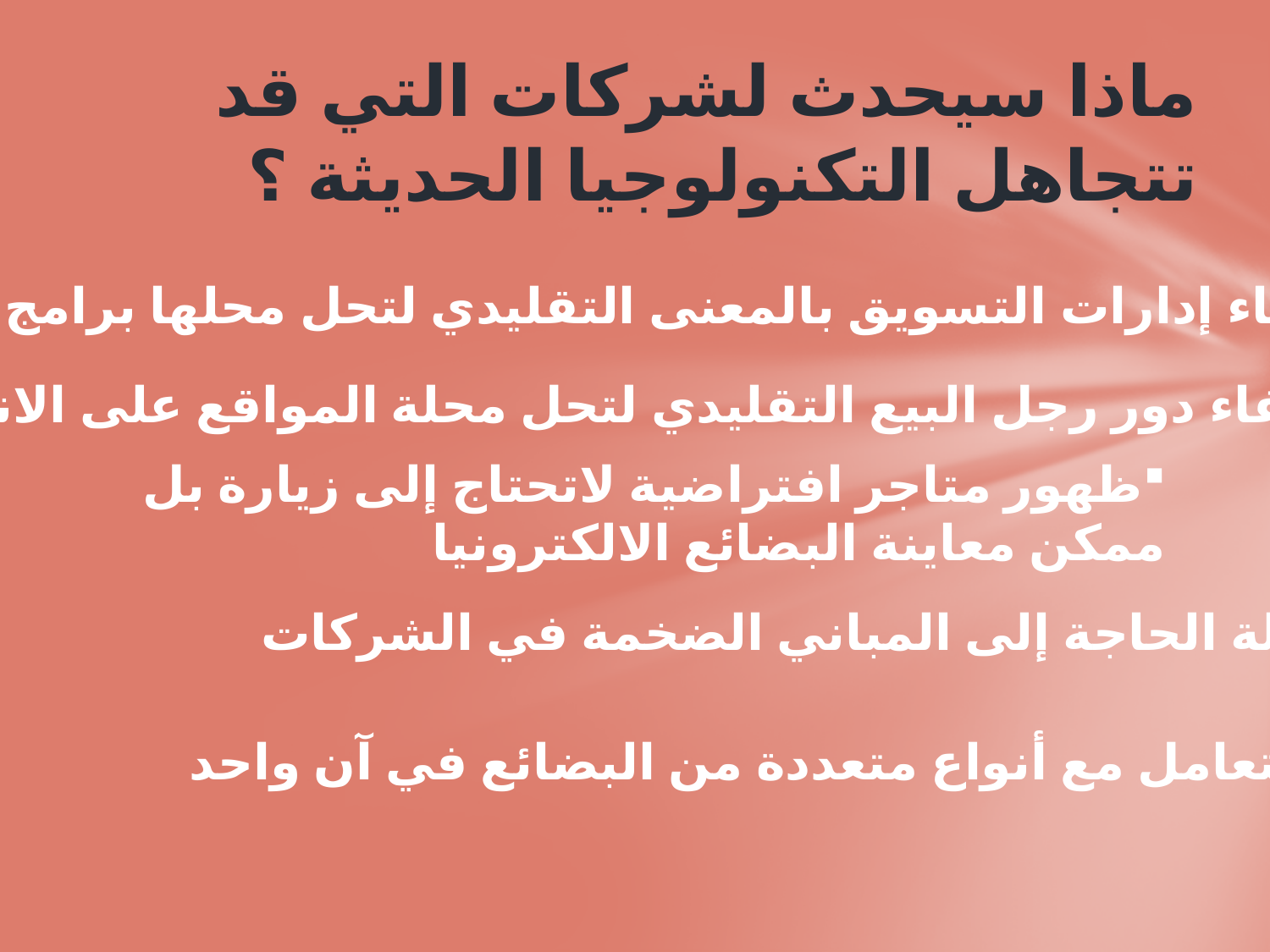

ماذا سيحدث لشركات التي قد تتجاهل التكنولوجيا الحديثة ؟
 اختفاء إدارات التسويق بالمعنى التقليدي لتحل محلها برامج الكمبيوتر
 اختفاء دور رجل البيع التقليدي لتحل محلة المواقع على الانترنت
ظهور متاجر افتراضية لاتحتاج إلى زيارة بل ممكن معاينة البضائع الالكترونيا
قلة الحاجة إلى المباني الضخمة في الشركات
التعامل مع أنواع متعددة من البضائع في آن واحد